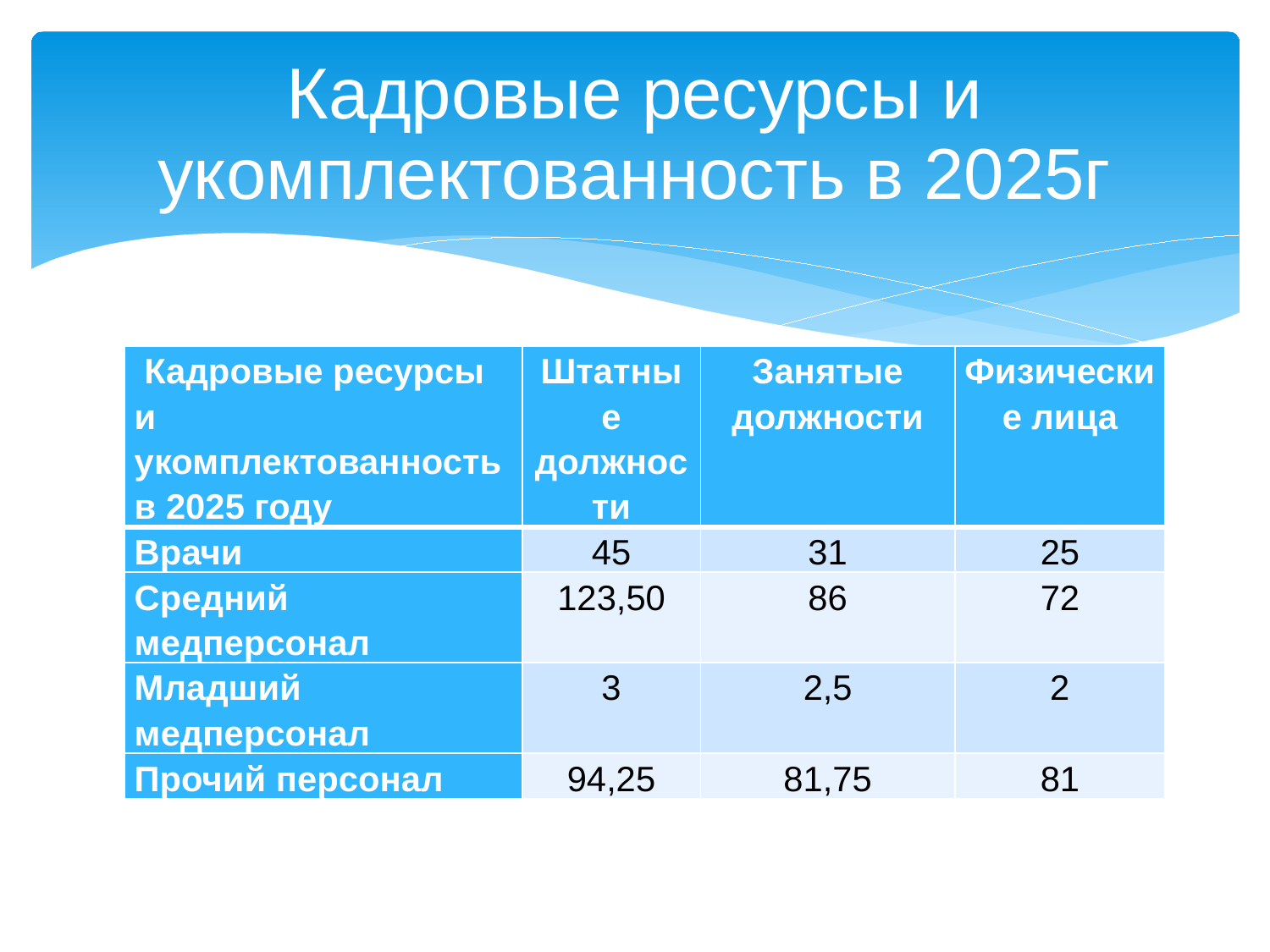

# Кадровые ресурсы и укомплектованность в 2025г
| Кадровые ресурсы и укомплектованность в 2025 году | Штатные должности | Занятые должности | Физические лица |
| --- | --- | --- | --- |
| Врачи | 45 | 31 | 25 |
| Средний медперсонал | 123,50 | 86 | 72 |
| Младший медперсонал | 3 | 2,5 | 2 |
| Прочий персонал | 94,25 | 81,75 | 81 |